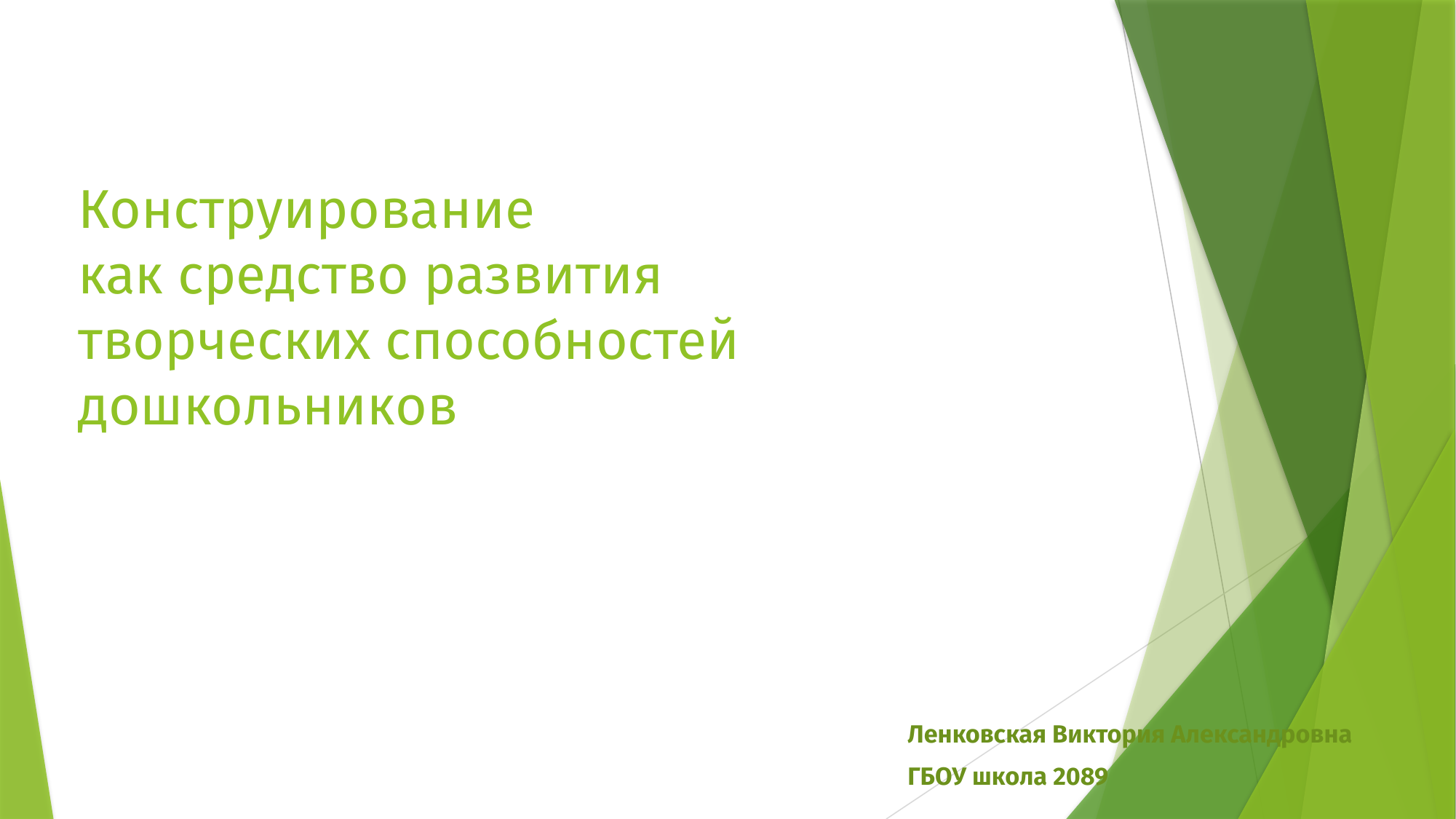

# Конструирование как средство развития творческих способностей дошкольников
Ленковская Виктория Александровна
ГБОУ школа 2089